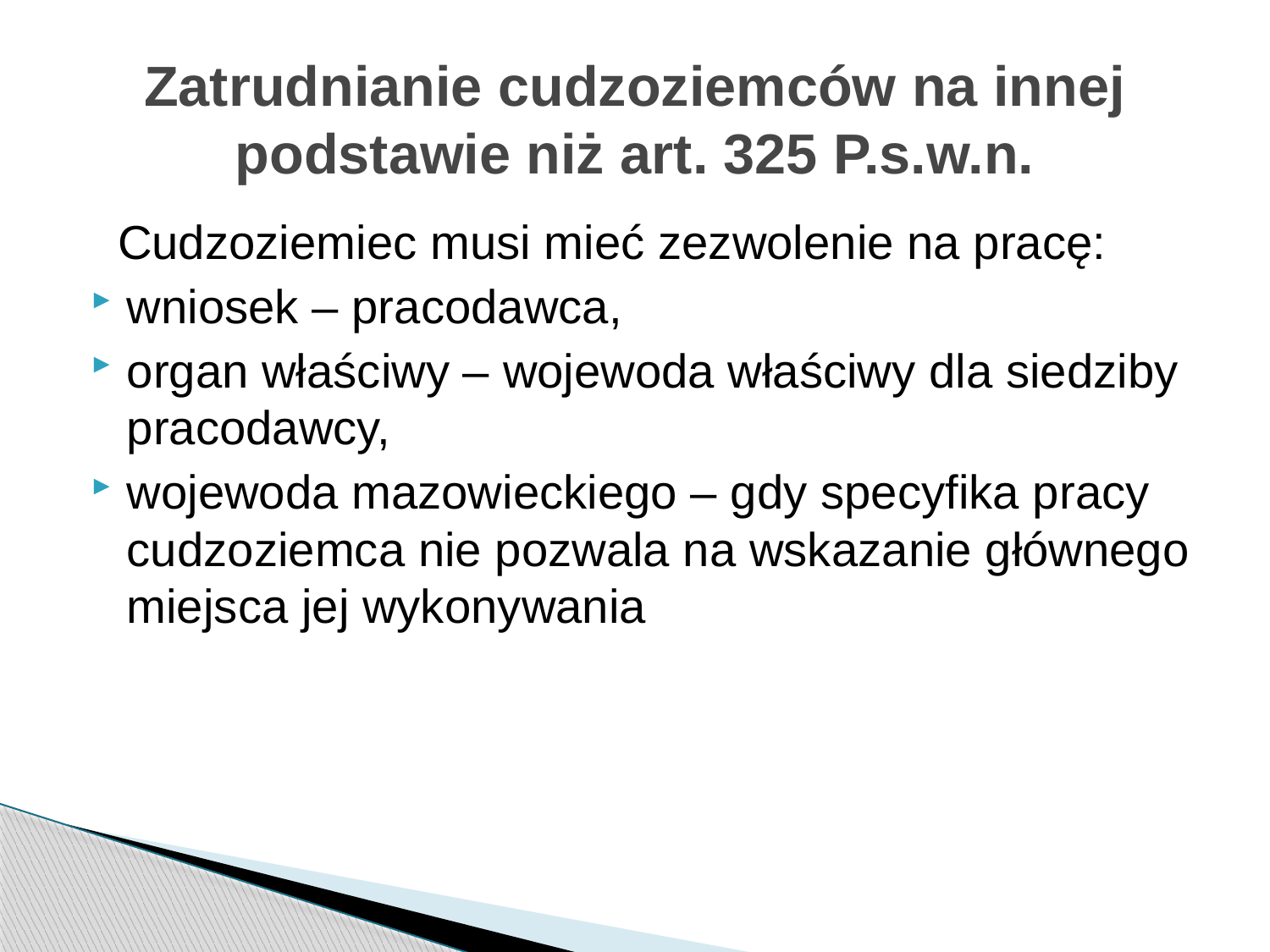

# Zatrudnianie cudzoziemców na innej podstawie niż art. 325 P.s.w.n.
  Cudzoziemiec musi mieć zezwolenie na pracę:
wniosek – pracodawca,
organ właściwy – wojewoda właściwy dla siedziby pracodawcy,
wojewoda mazowieckiego – gdy specyfika pracy cudzoziemca nie pozwala na wskazanie głównego miejsca jej wykonywania